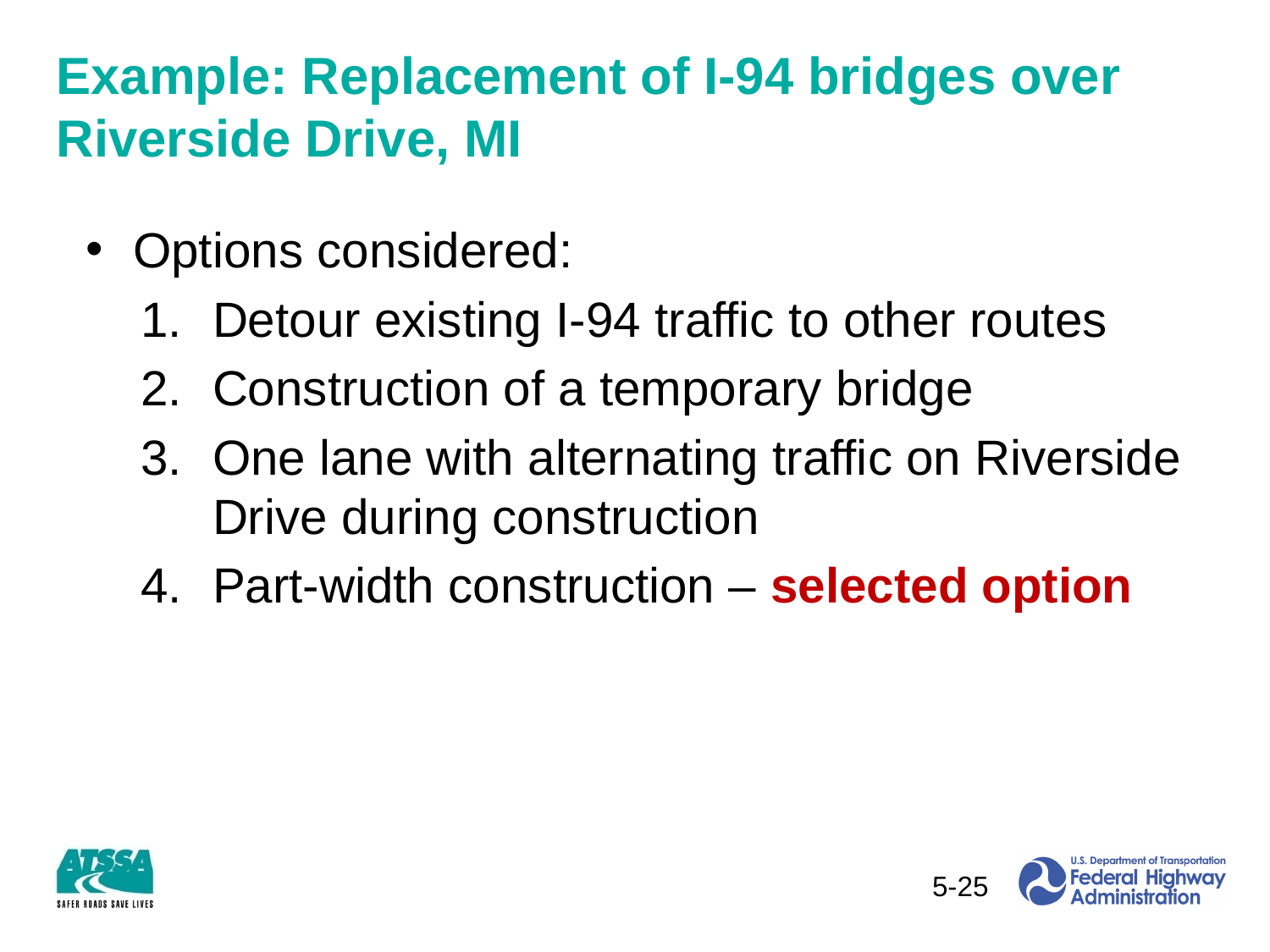

# Example: Replacement of I-94 bridges over Riverside Drive, MI
Options considered:
Detour existing I-94 traffic to other routes
Construction of a temporary bridge
One lane with alternating traffic on Riverside Drive during construction
Part-width construction – selected option